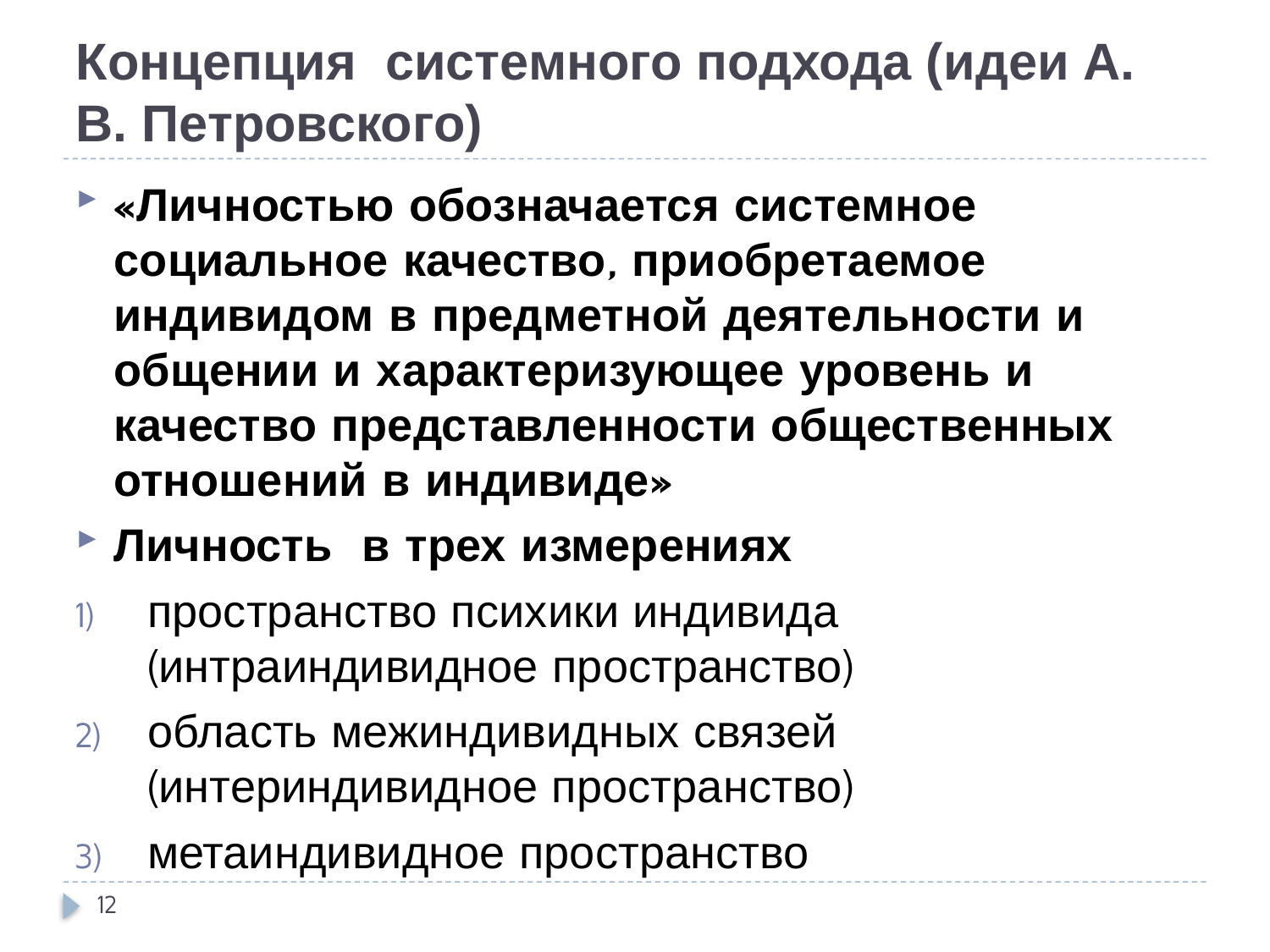

# Концепция  системного подхода (идеи А. В. Петровского)
«Личностью обозначается системное социальное качество, приобретаемое индивидом в предметной деятельности и общении и характеризующее уровень и качество представленности общественных отношений в индивиде»
Личность  в трех измерениях
пространство психики индивида (интраиндивидное пространство)
область межиндивидных связей (интериндивидное пространство)
метаиндивидное пространство
12